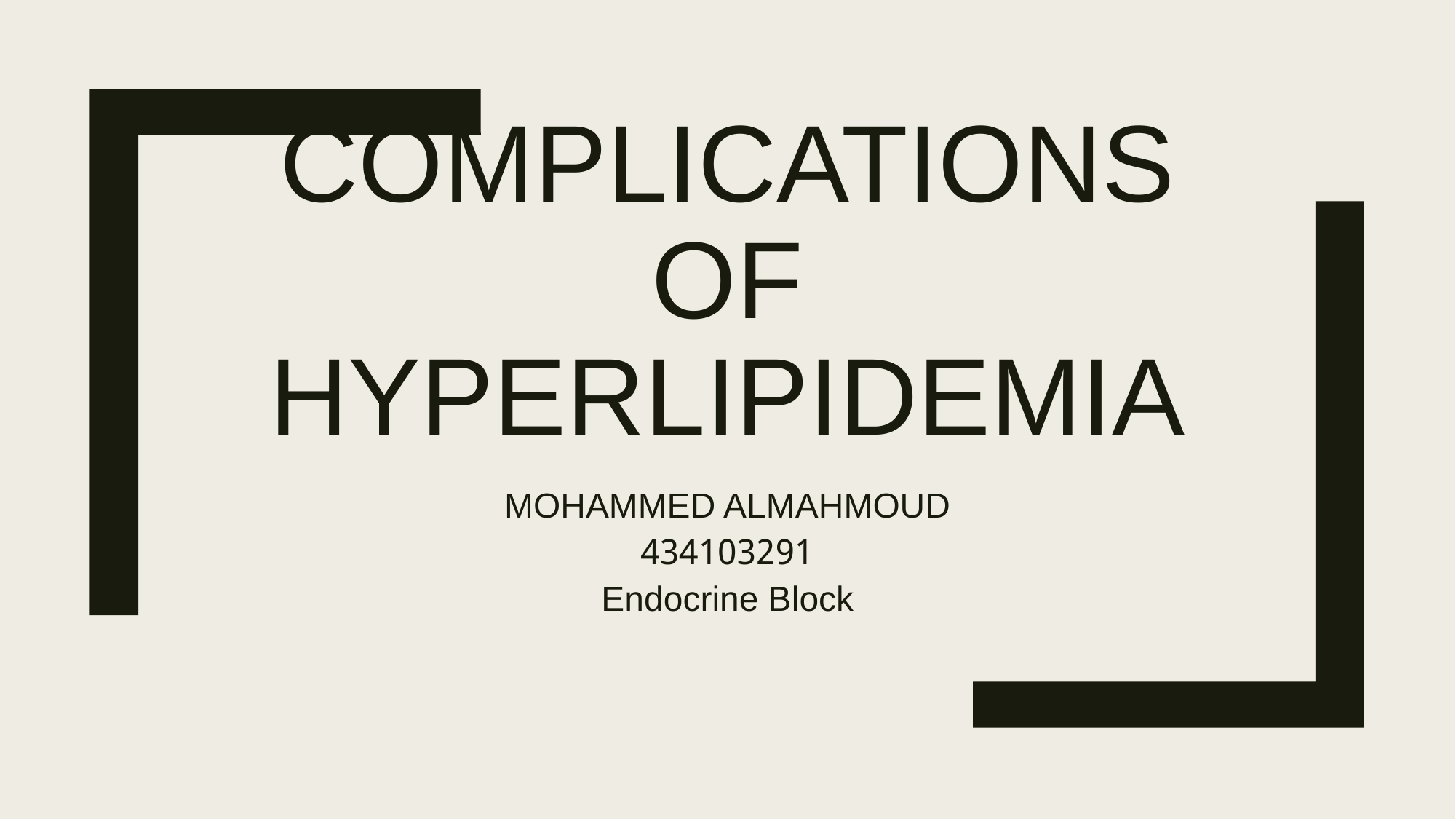

# Complications OF HYPERLIPIDEMIA
MOHAMMED ALMAHMOUD
434103291
Endocrine Block